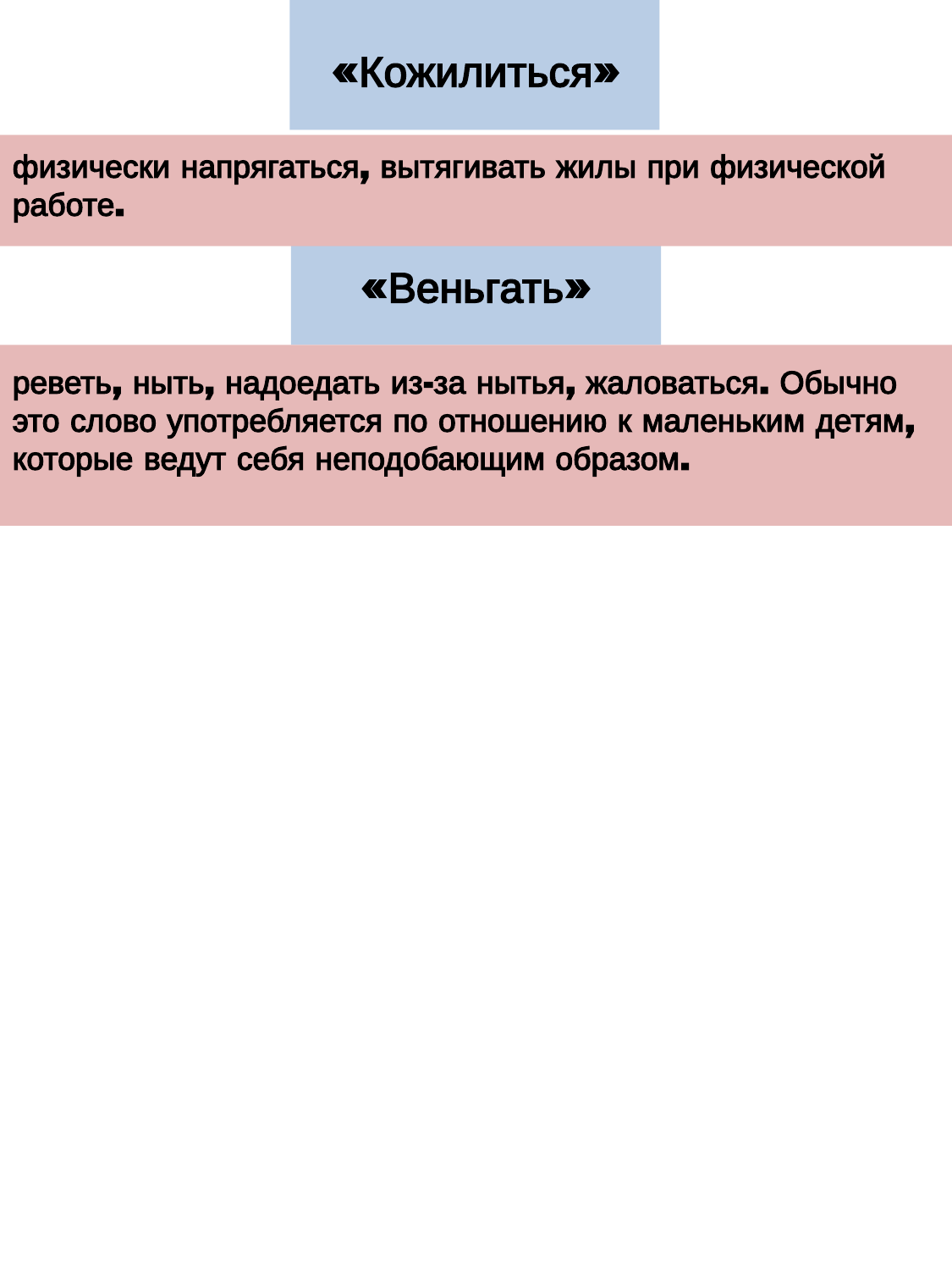

«Кожилиться»

физически напрягаться, вытягивать жилы при физической работе.

«Веньгать»

реветь, ныть, надоедать из-за нытья, жаловаться. Обычно это слово употребляется по отношению к маленьким детям, которые ведут себя неподобающим образом.